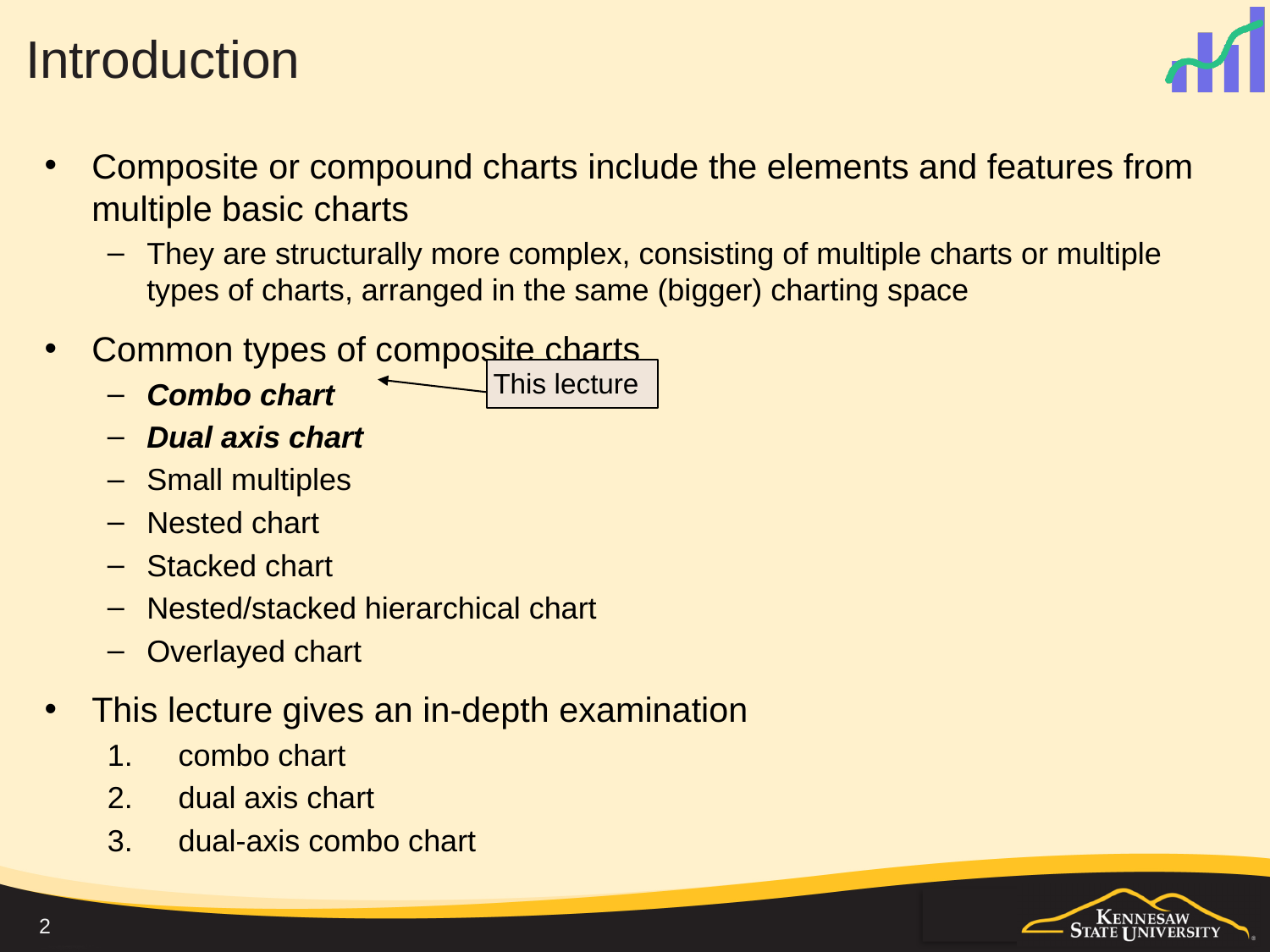

# Introduction
Composite or compound charts include the elements and features from multiple basic charts
They are structurally more complex, consisting of multiple charts or multiple types of charts, arranged in the same (bigger) charting space
Common types of composite charts
Combo chart
Dual axis chart
Small multiples
Nested chart
Stacked chart
Nested/stacked hierarchical chart
Overlayed chart
This lecture gives an in-depth examination
combo chart
dual axis chart
dual-axis combo chart

This lecture
2